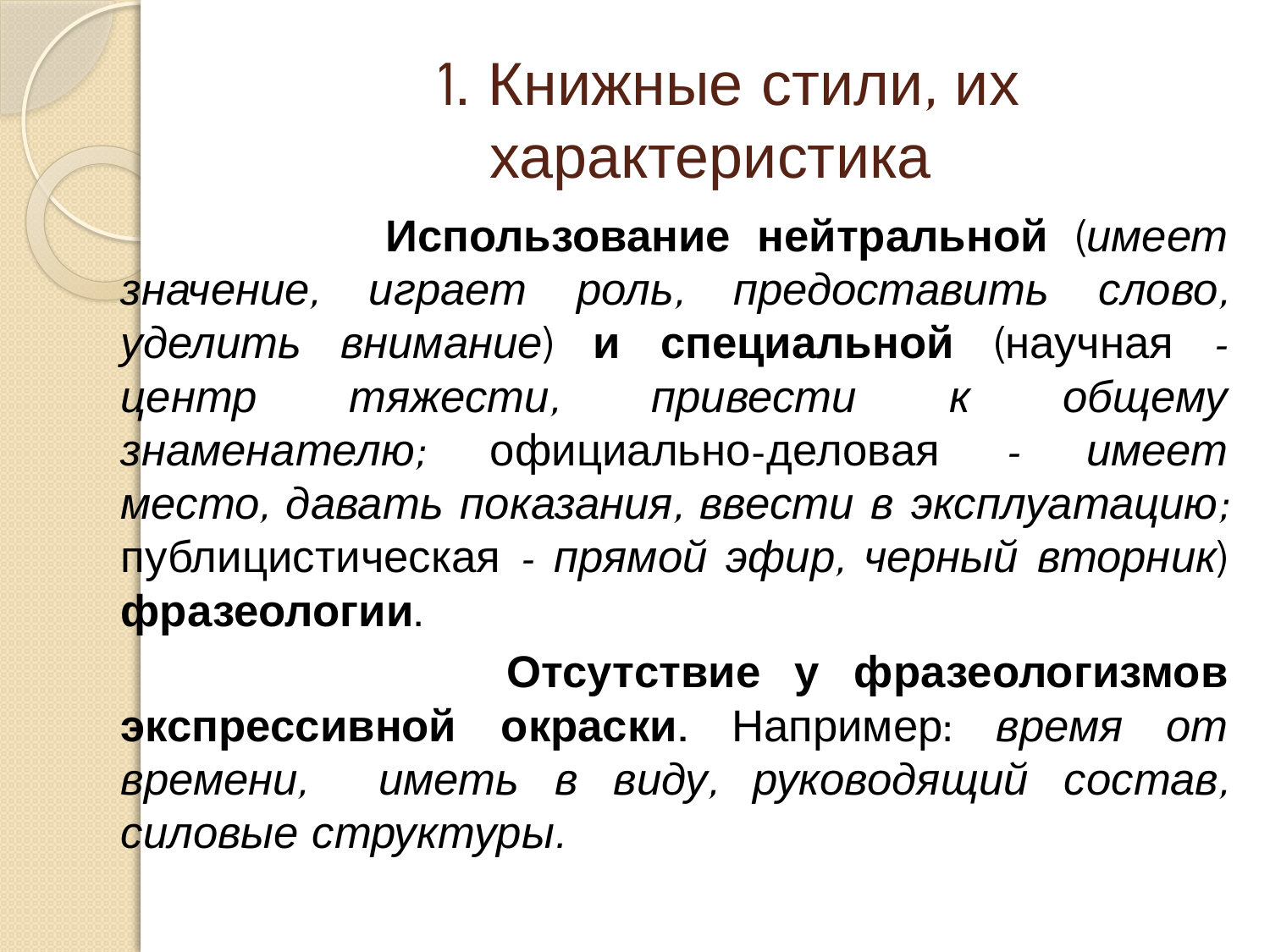

# 1. Книжные стили, их характеристика

           Использование нейтральной (имеет значение, играет роль, предоставить слово, уделить внимание) и специальной (научная - центр тяжести, привести к общему знаменателю; официально-деловая - имеет место, давать показания, ввести в эксплуатацию; публицистическая - прямой эфир, черный вторник) фразеологии.
            Отсутствие у фразеологизмов экспрессивной окраски. Например: время от времени,  иметь в виду, руководящий состав, силовые структуры.